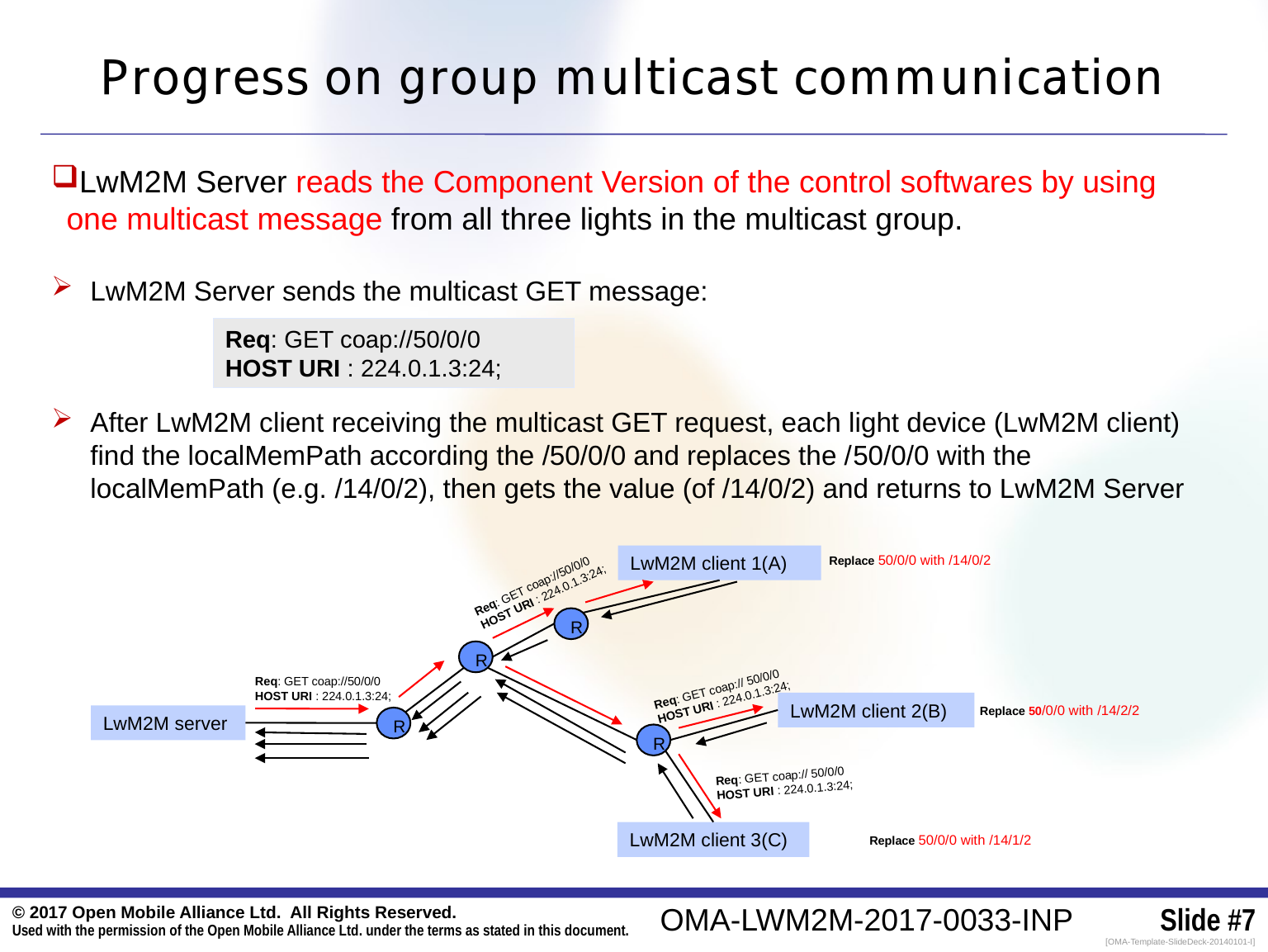

Progress on group multicast communication
LwM2M Server reads the Component Version of the control softwares by using one multicast message from all three lights in the multicast group.

LwM2M Server sends the multicast GET message:

After LwM2M client receiving the multicast GET request, each light device (LwM2M client) find the localMemPath according the /50/0/0 and replaces the /50/0/0 with the localMemPath (e.g. /14/0/2), then gets the value (of /14/0/2) and returns to LwM2M Server
Req: GET coap://50/0/0
HOST URI : 224.0.1.3:24;
Replace 50/0/0 with /14/0/2
LwM2M client 1(A)
Req: GET coap://50/0/0
HOST URI : 224.0.1.3:24;
R
R
Req: GET coap://50/0/0
HOST URI : 224.0.1.3:24;
Req: GET coap:// 50/0/0
HOST URI : 224.0.1.3:24;
LwM2M client 2(B)
Replace 50/0/0 with /14/2/2
LwM2M server
R
R
Req: GET coap:// 50/0/0
HOST URI : 224.0.1.3:24;
LwM2M client 3(C)
Replace 50/0/0 with /14/1/2